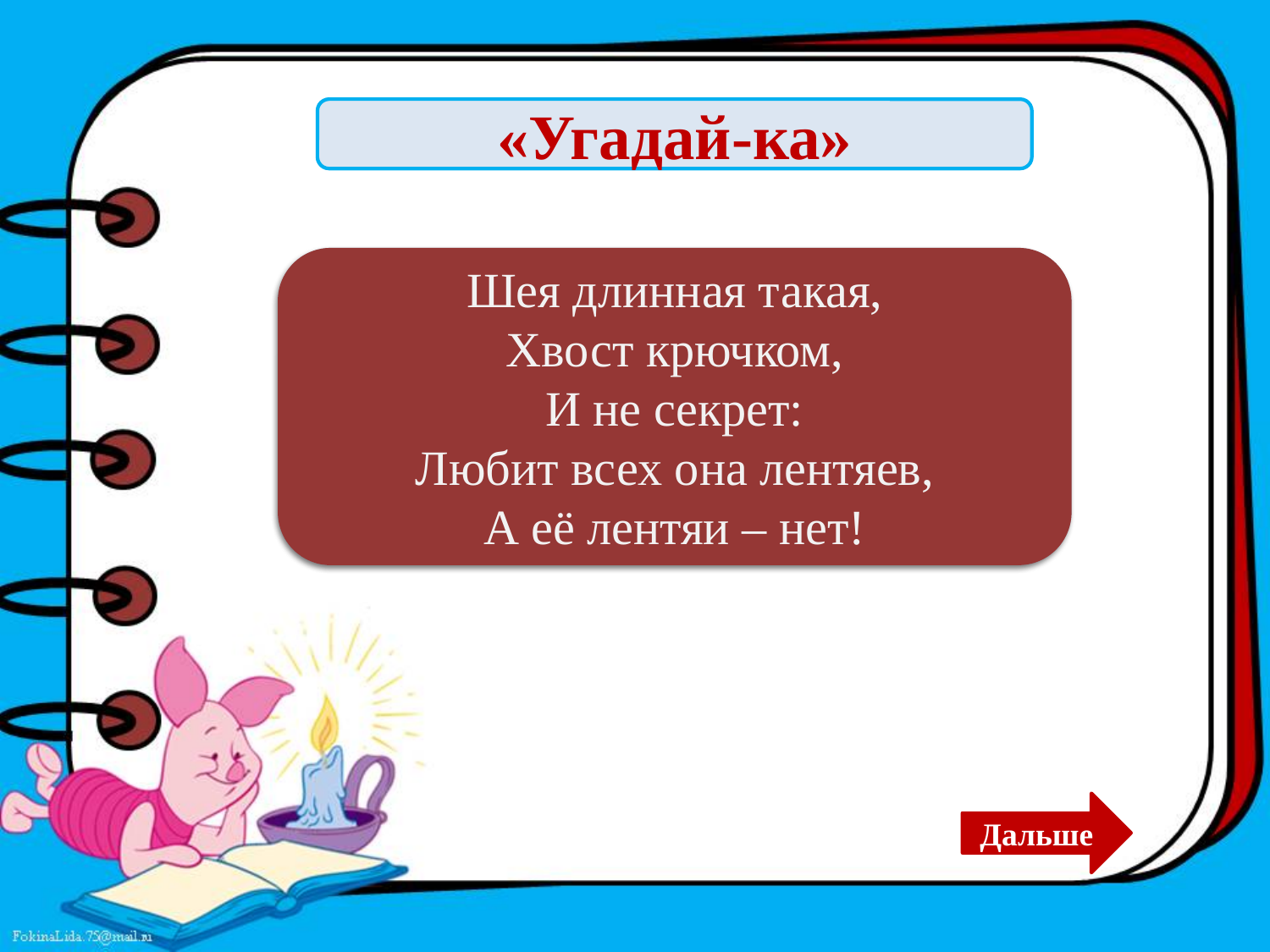

«Угадай-ка»
Двойка
Шея длинная такая,
Хвост крючком,
И не секрет:
Любит всех она лентяев,
А её лентяи – нет!

Дальше